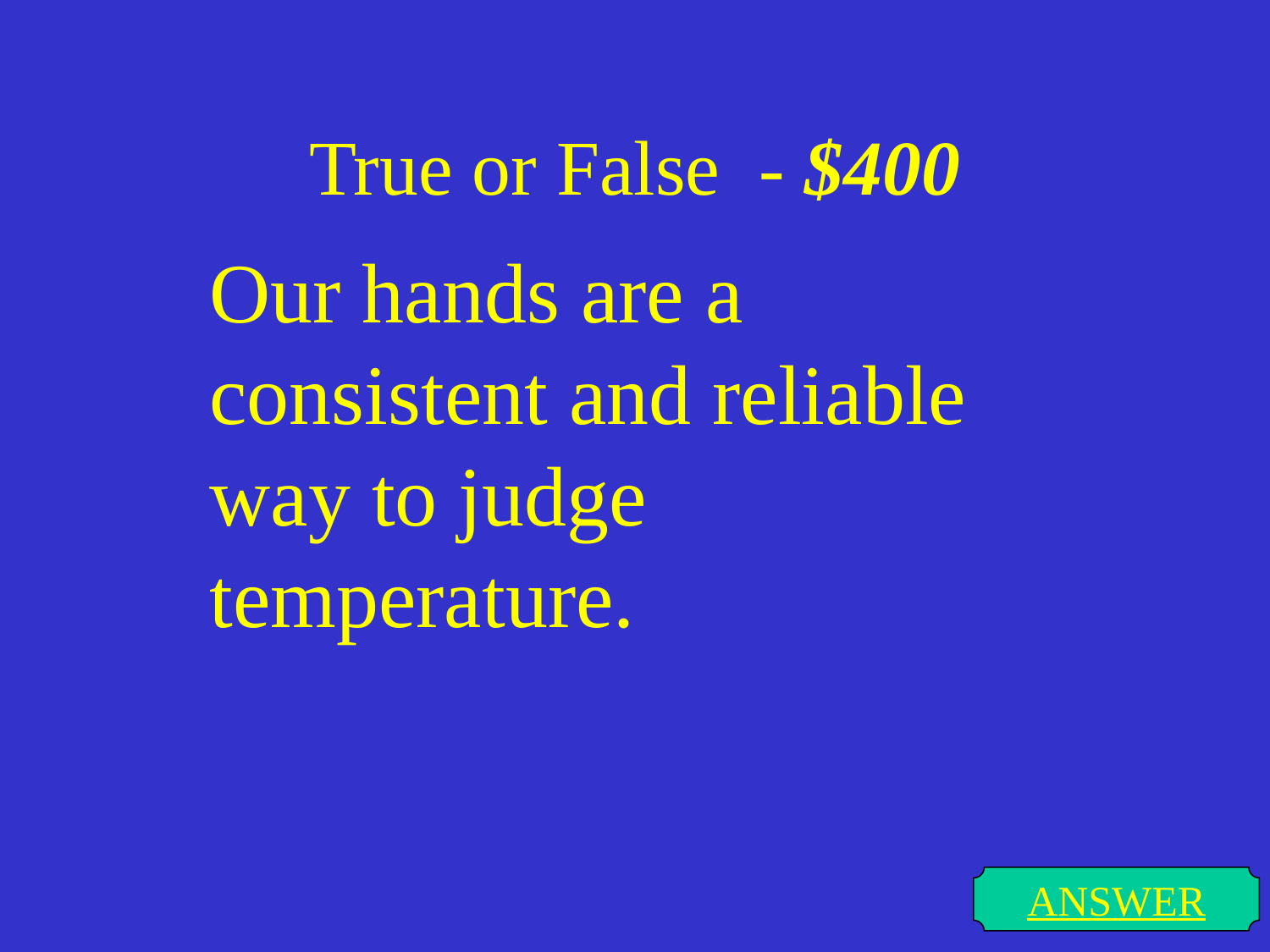

# True or False  - $400
Our hands are a consistent and reliable way to judge temperature.

ANSWER